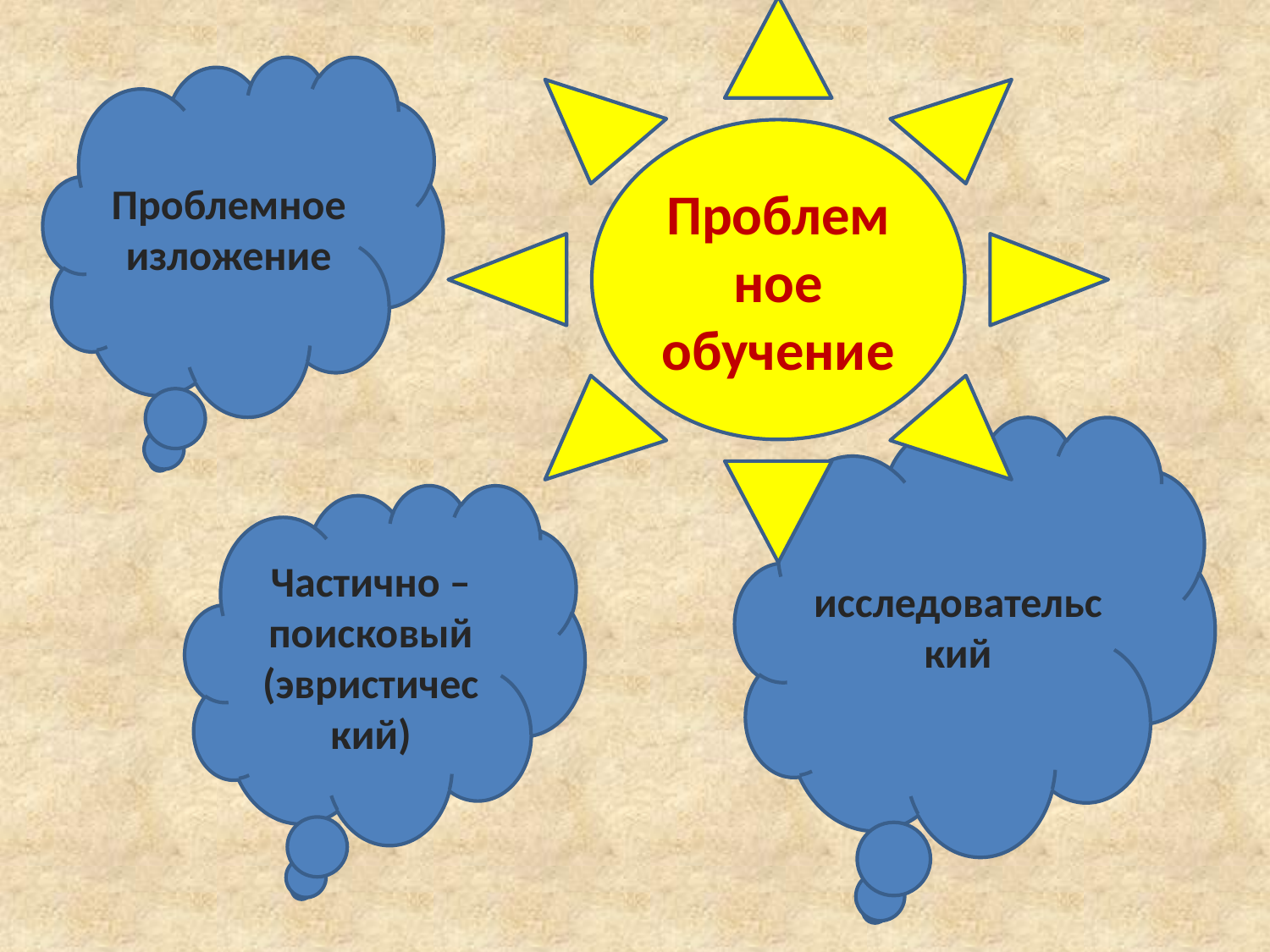

Проблемное обучение
Проблемное изложение
исследовательский
Частично – поисковый (эвристический)